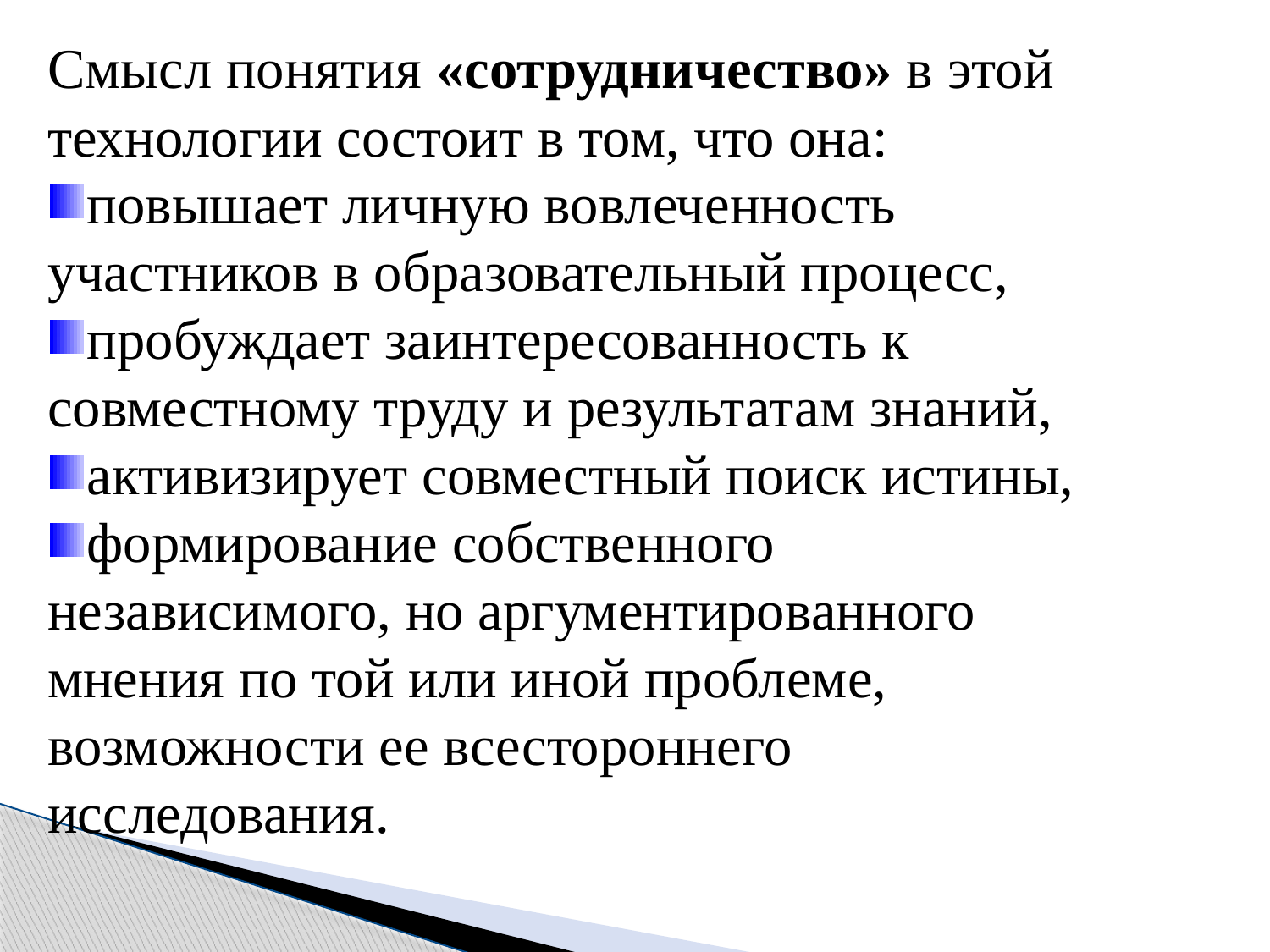

Смысл понятия «сотрудничество» в этой технологии состоит в том, что она:
повышает личную вовлеченность участников в образовательный процесс,
пробуждает заинтересованность к совместному труду и результатам знаний,
активизирует совместный поиск истины,
формирование собственного независимого, но аргументированного мнения по той или иной проблеме, возможности ее всестороннего исследования.